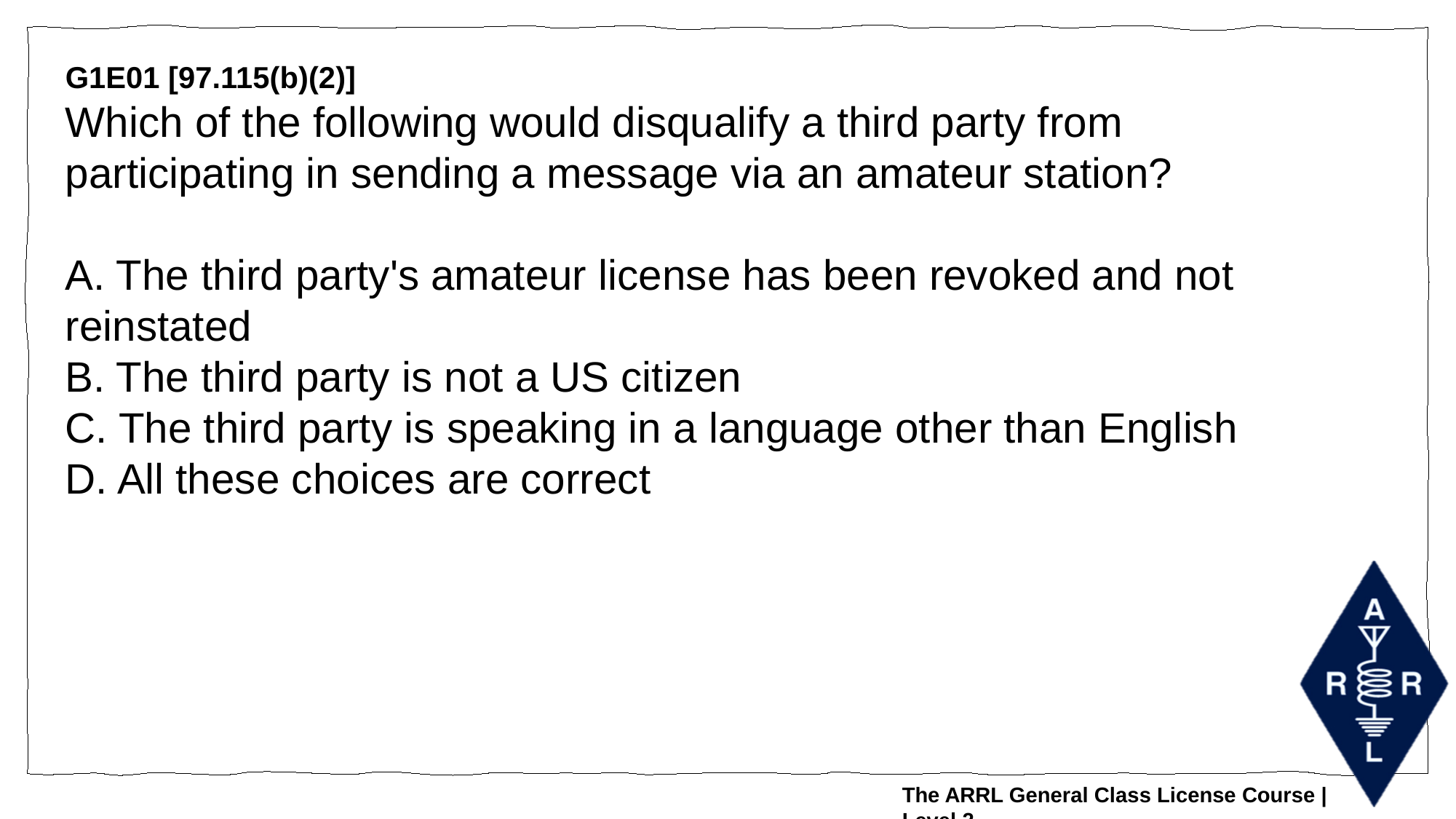

G1E01 [97.115(b)(2)]
Which of the following would disqualify a third party from participating in sending a message via an amateur station?

A. The third party's amateur license has been revoked and not reinstated
B. The third party is not a US citizen
C. The third party is speaking in a language other than English
D. All these choices are correct